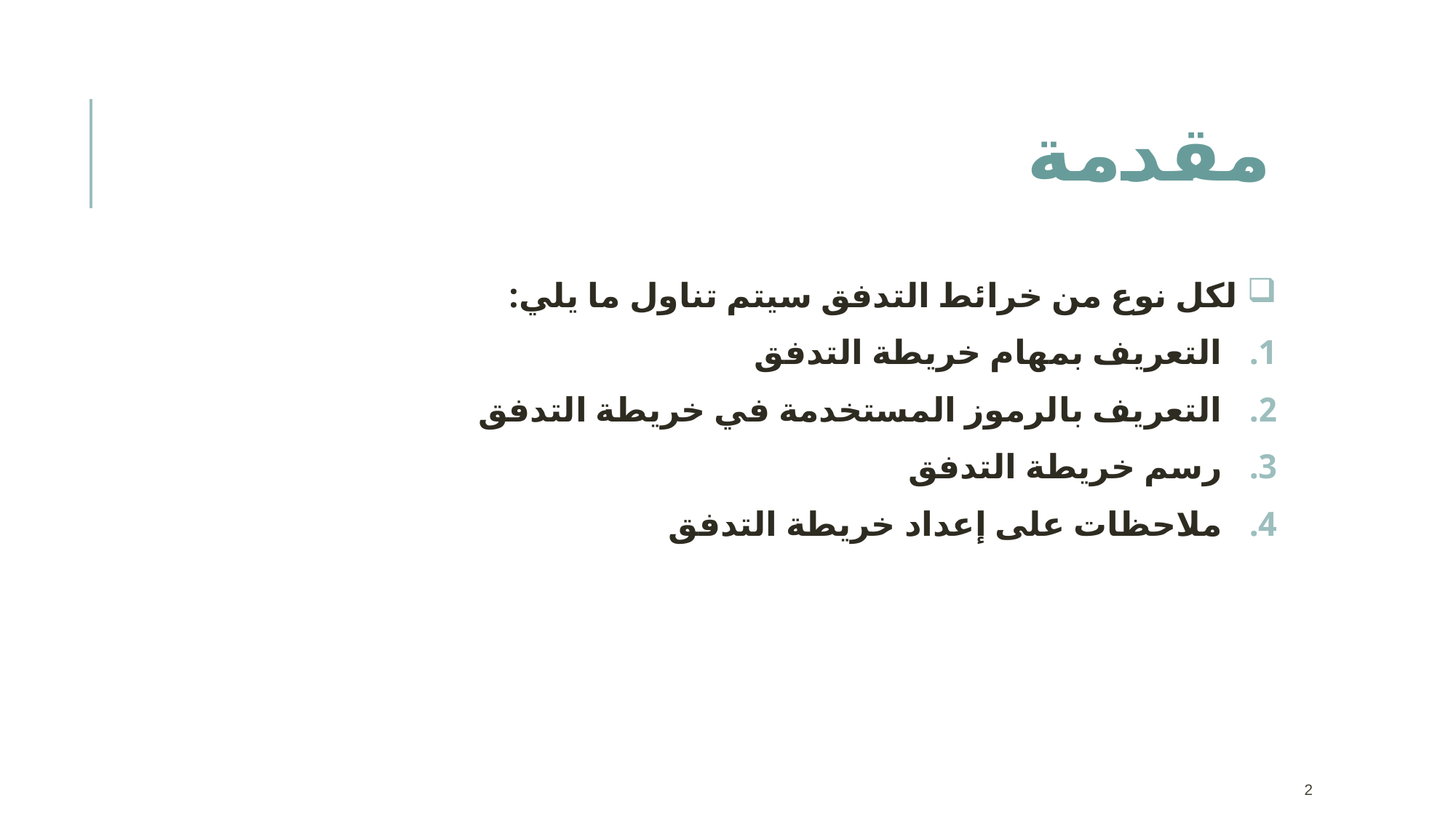

# مقدمة
 لكل نوع من خرائط التدفق سيتم تناول ما يلي:
التعريف بمهام خريطة التدفق
التعريف بالرموز المستخدمة في خريطة التدفق
رسم خريطة التدفق
ملاحظات على إعداد خريطة التدفق

2